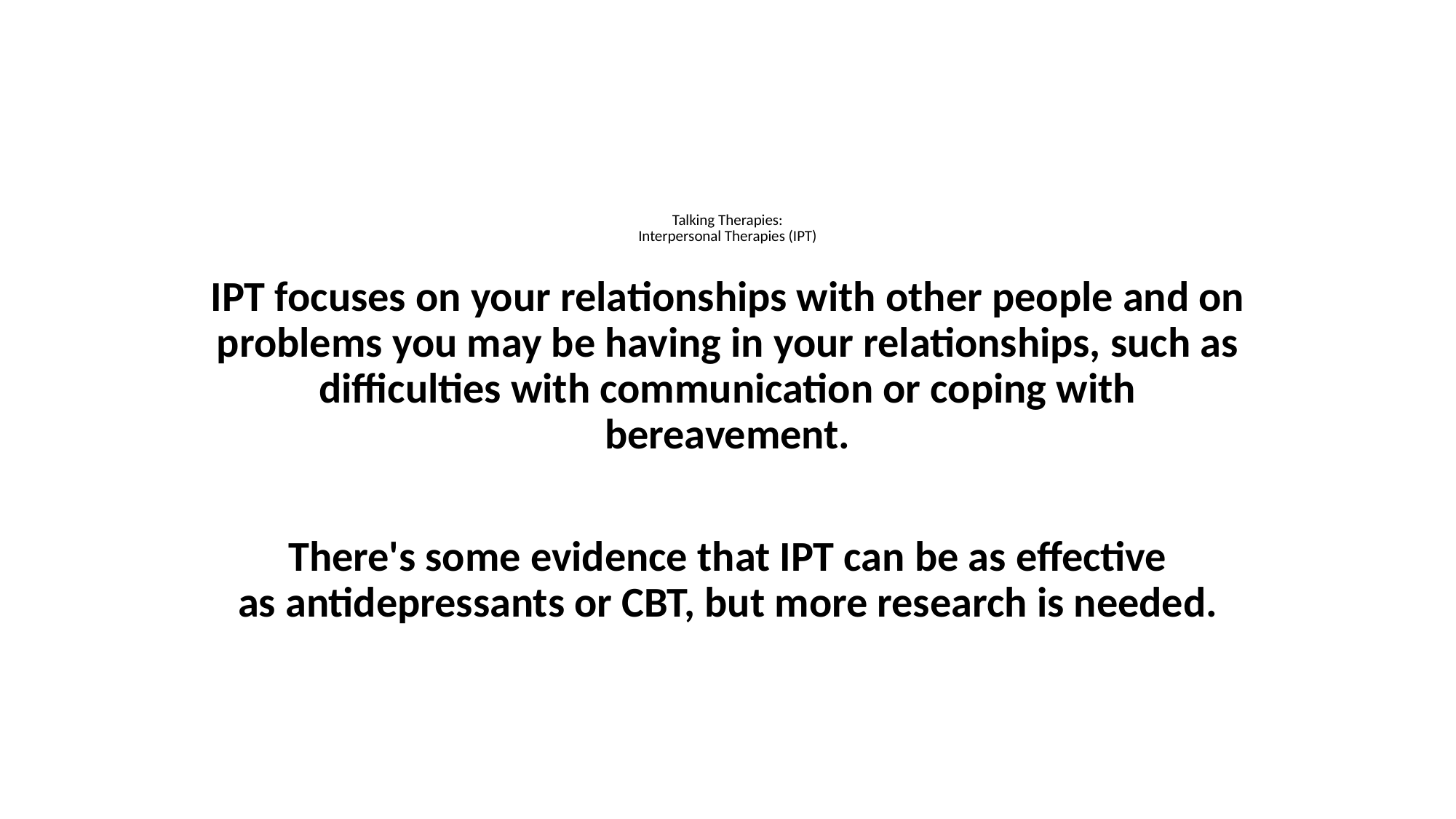

# Talking Therapies: Interpersonal Therapies (IPT)
IPT focuses on your relationships with other people and on problems you may be having in your relationships, such as difficulties with communication or coping with bereavement.

There's some evidence that IPT can be as effective as antidepressants or CBT, but more research is needed.